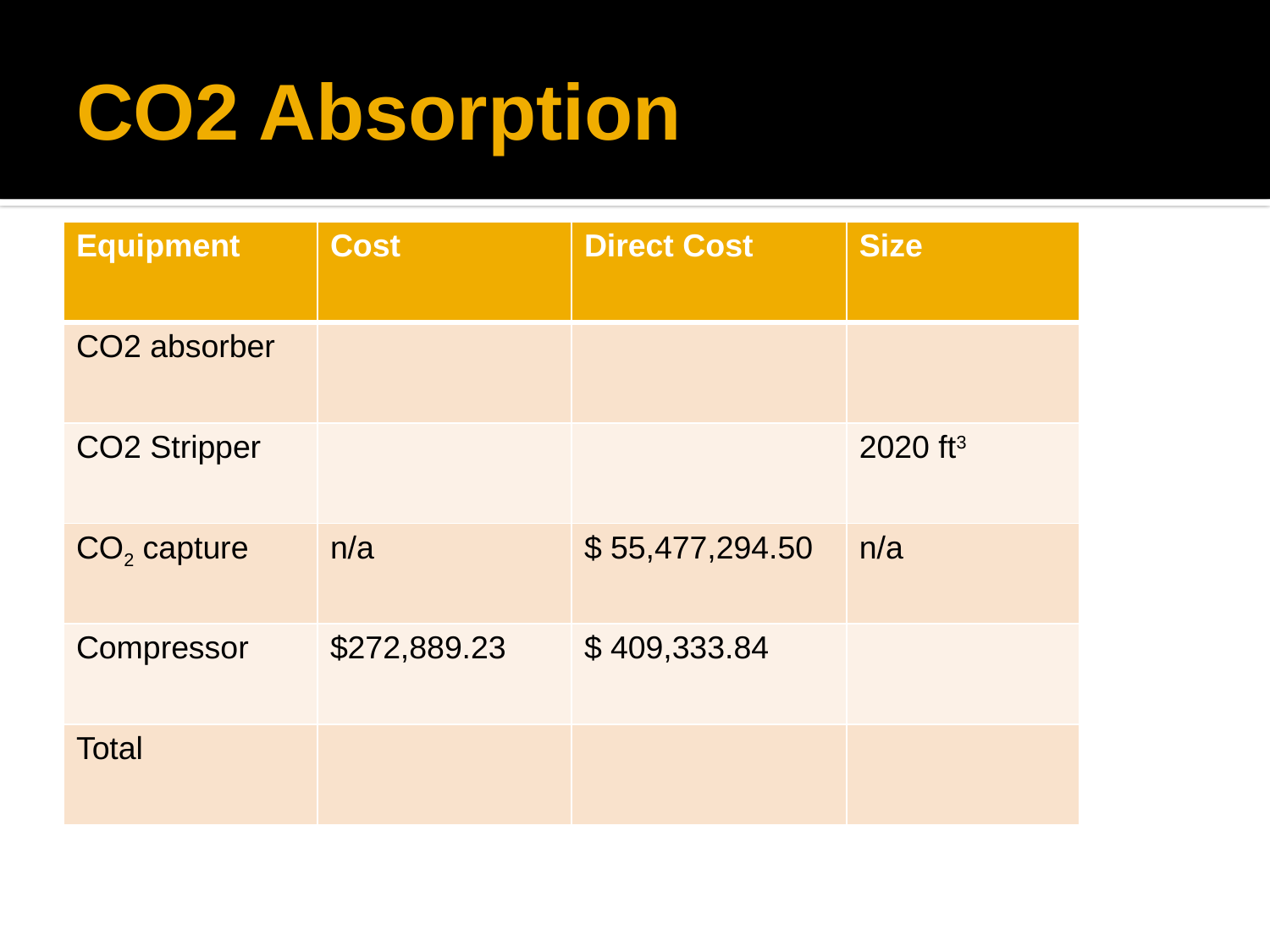

# CO2 Absorption
| Equipment | Cost | Direct Cost | Size |
| --- | --- | --- | --- |
| CO2 absorber |  |  |  |
| CO2 Stripper |  |  | 2020 ft3 |
| CO2 capture | n/a | $ 55,477,294.50 | n/a |
| Compressor | $272,889.23 | $ 409,333.84 |  |
| Total |  |  |  |